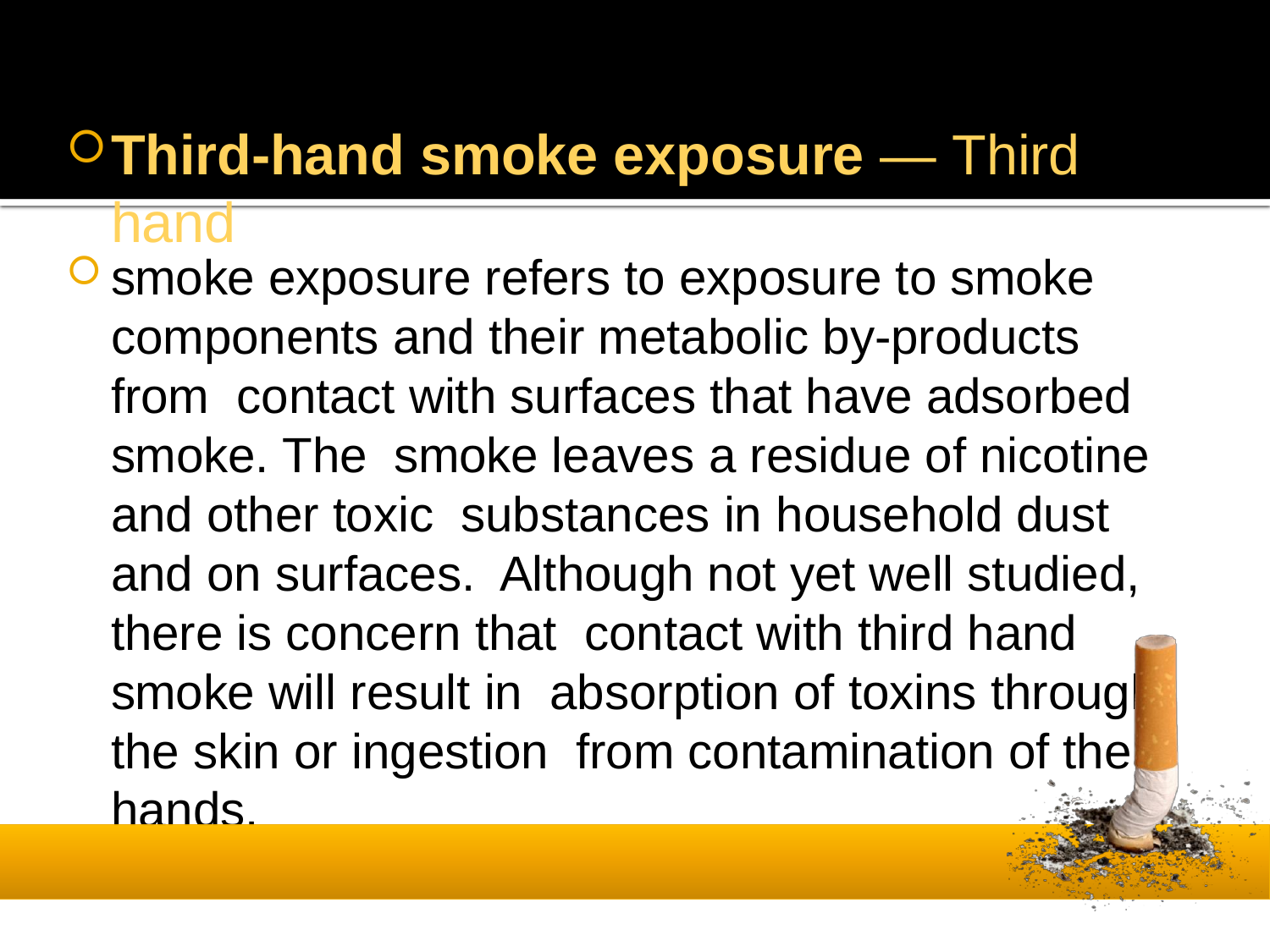

# Third-hand smoke exposure — Third hand
smoke exposure refers to exposure to smoke  components and their metabolic by-products from  contact with surfaces that have adsorbed smoke. The  smoke leaves a residue of nicotine and other toxic  substances in household dust and on surfaces.  Although not yet well studied, there is concern that  contact with third hand smoke will result in  absorption of toxins through the skin or ingestion  from contamination of the hands.